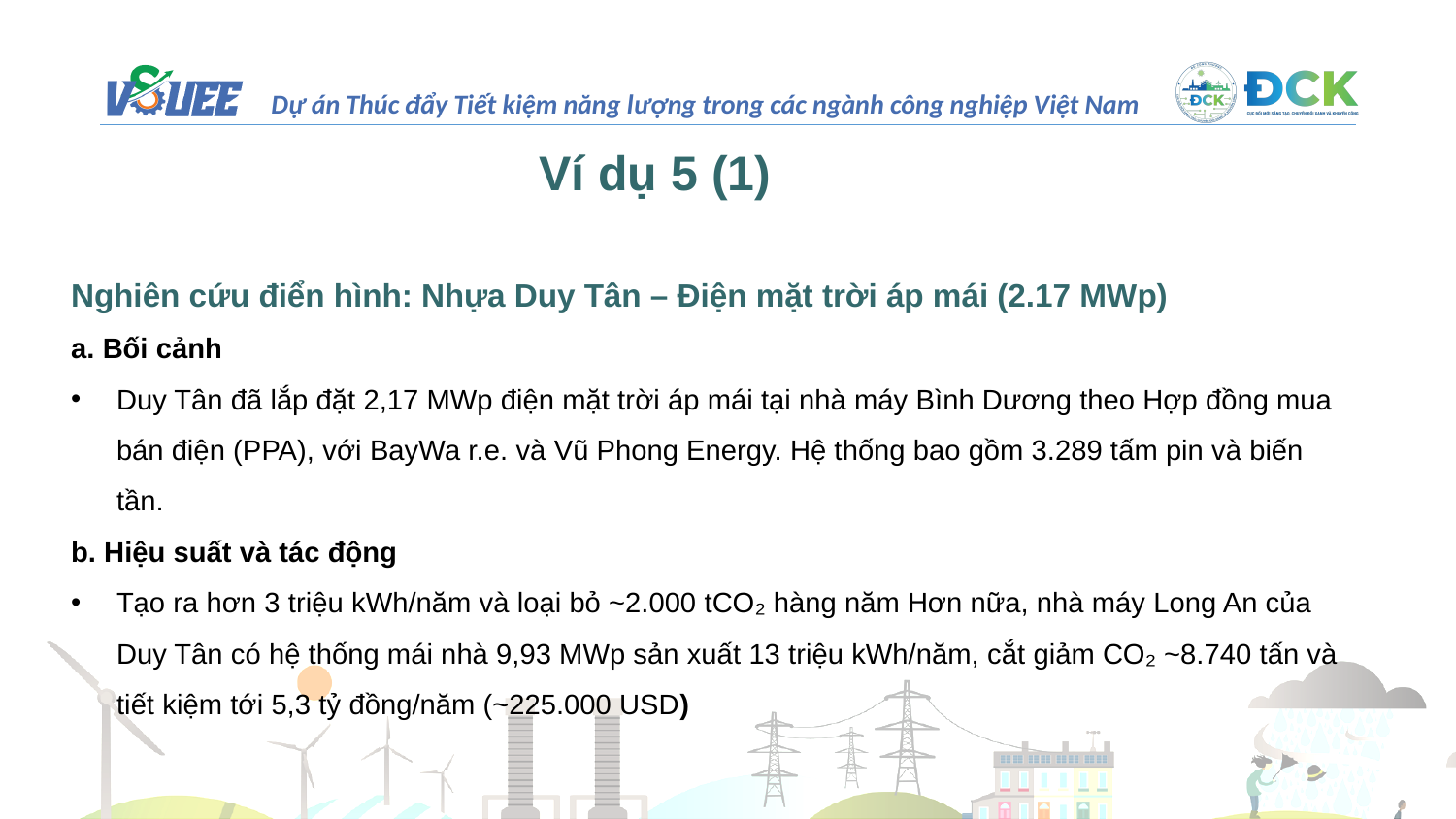

# Ví dụ 5 (1)
Nghiên cứu điển hình: Nhựa Duy Tân – Điện mặt trời áp mái (2.17 MWp)
a. Bối cảnh
Duy Tân đã lắp đặt 2,17 MWp điện mặt trời áp mái tại nhà máy Bình Dương theo Hợp đồng mua bán điện (PPA), với BayWa r.e. và Vũ Phong Energy. Hệ thống bao gồm 3.289 tấm pin và biến tần.
b. Hiệu suất và tác động
Tạo ra hơn 3 triệu kWh/năm và loại bỏ ~2.000 tCO₂ hàng năm Hơn nữa, nhà máy Long An của Duy Tân có hệ thống mái nhà 9,93 MWp sản xuất 13 triệu kWh/năm, cắt giảm CO₂ ~8.740 tấn và tiết kiệm tới 5,3 tỷ đồng/năm (~225.000 USD)